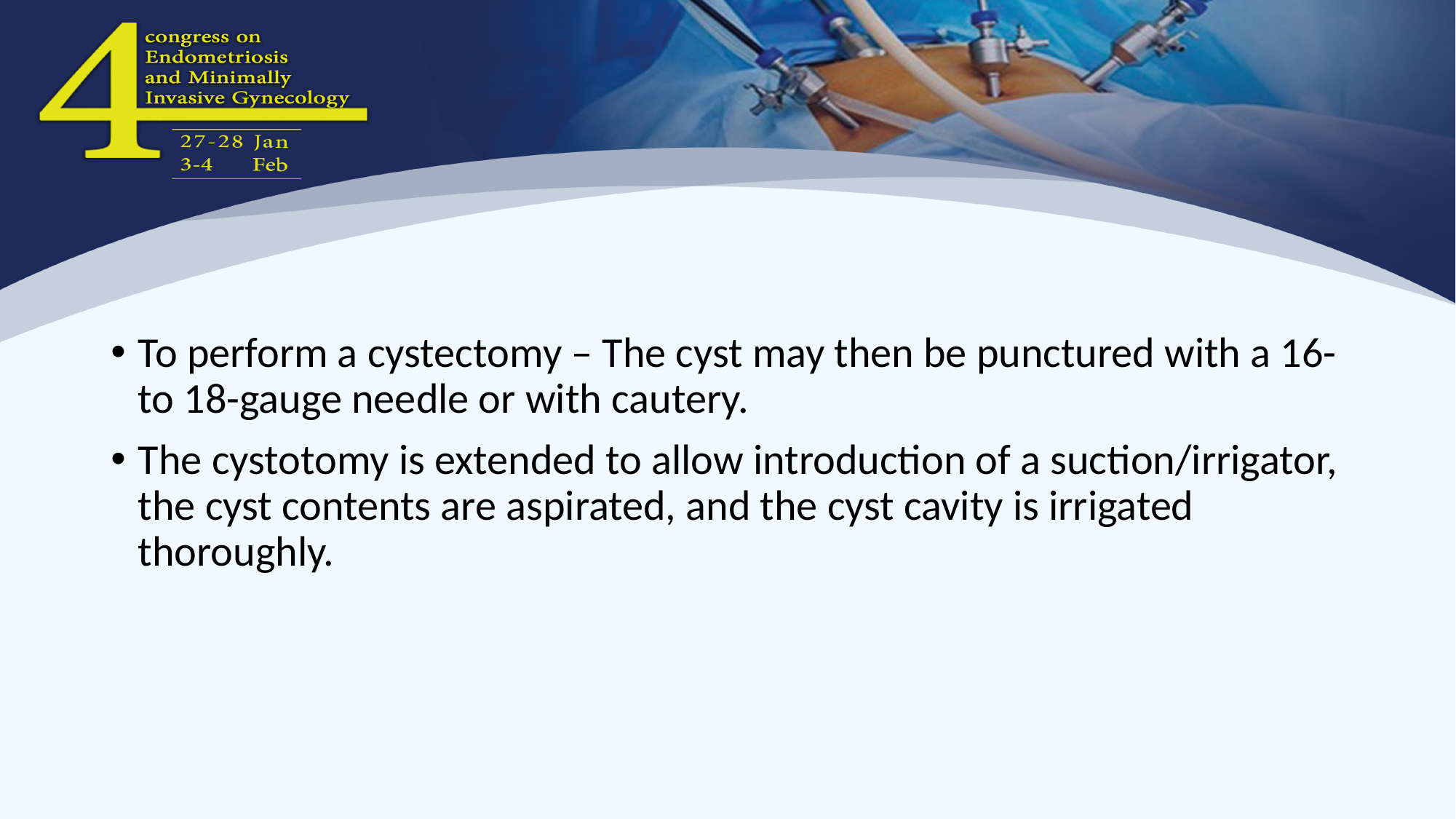

#
To perform a cystectomy – The cyst may then be punctured with a 16- to 18-gauge needle or with cautery.
The cystotomy is extended to allow introduction of a suction/irrigator, the cyst contents are aspirated, and the cyst cavity is irrigated thoroughly.